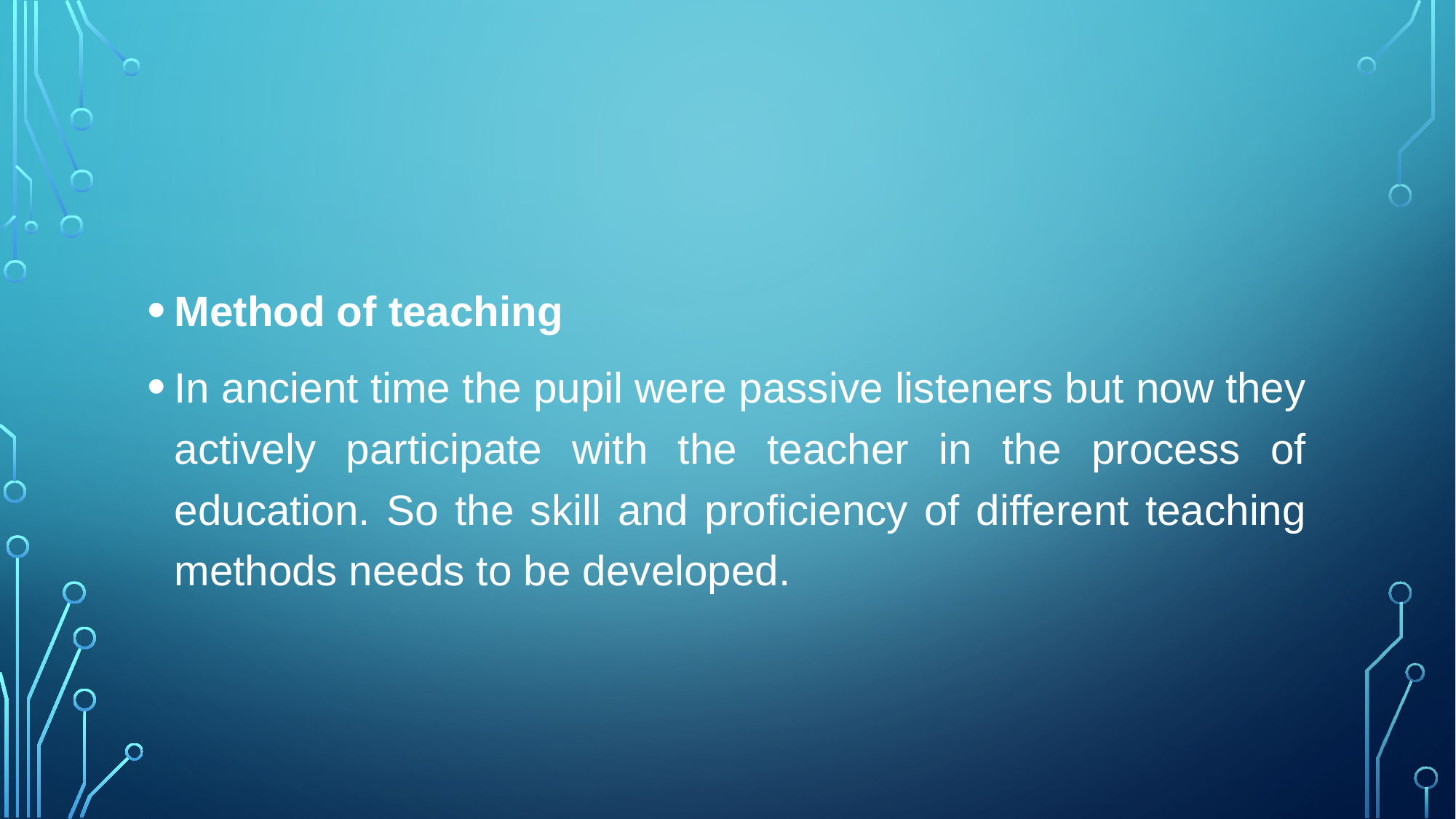

#
Method of teaching
In ancient time the pupil were passive listeners but now they actively participate with the teacher in the process of education. So the skill and proficiency of different teaching methods needs to be developed.